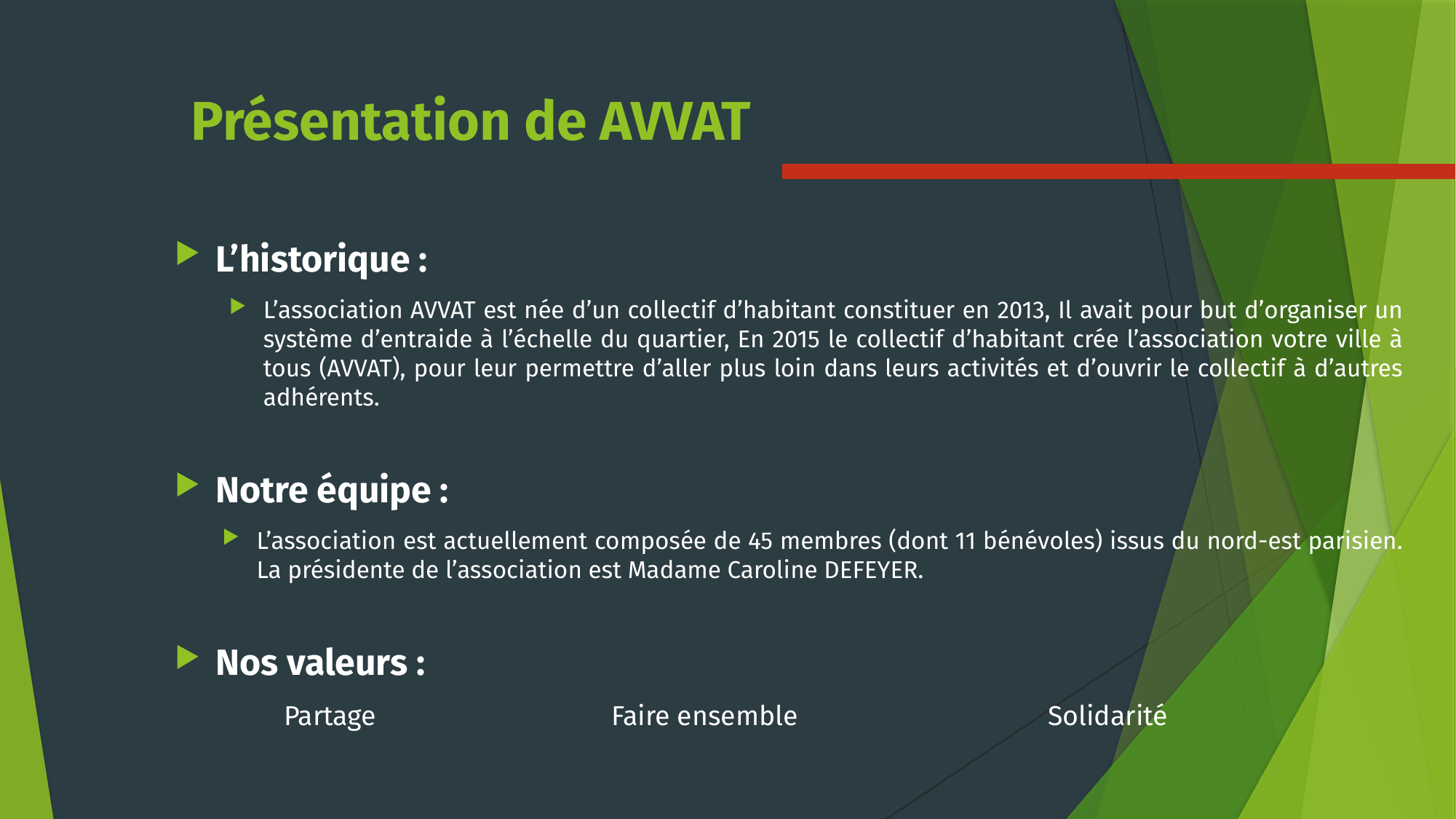

# Présentation de AVVAT

L’historique :
L’association AVVAT est née d’un collectif d’habitant constituer en 2013, Il avait pour but d’organiser un système d’entraide à l’échelle du quartier, En 2015 le collectif d’habitant crée l’association votre ville à tous (AVVAT), pour leur permettre d’aller plus loin dans leurs activités et d’ouvrir le collectif à d’autres adhérents.

Notre équipe :
L’association est actuellement composée de 45 membres (dont 11 bénévoles) issus du nord-est parisien. La présidente de l’association est Madame Caroline DEFEYER.

Nos valeurs :
	Partage			Faire ensemble			Solidarité